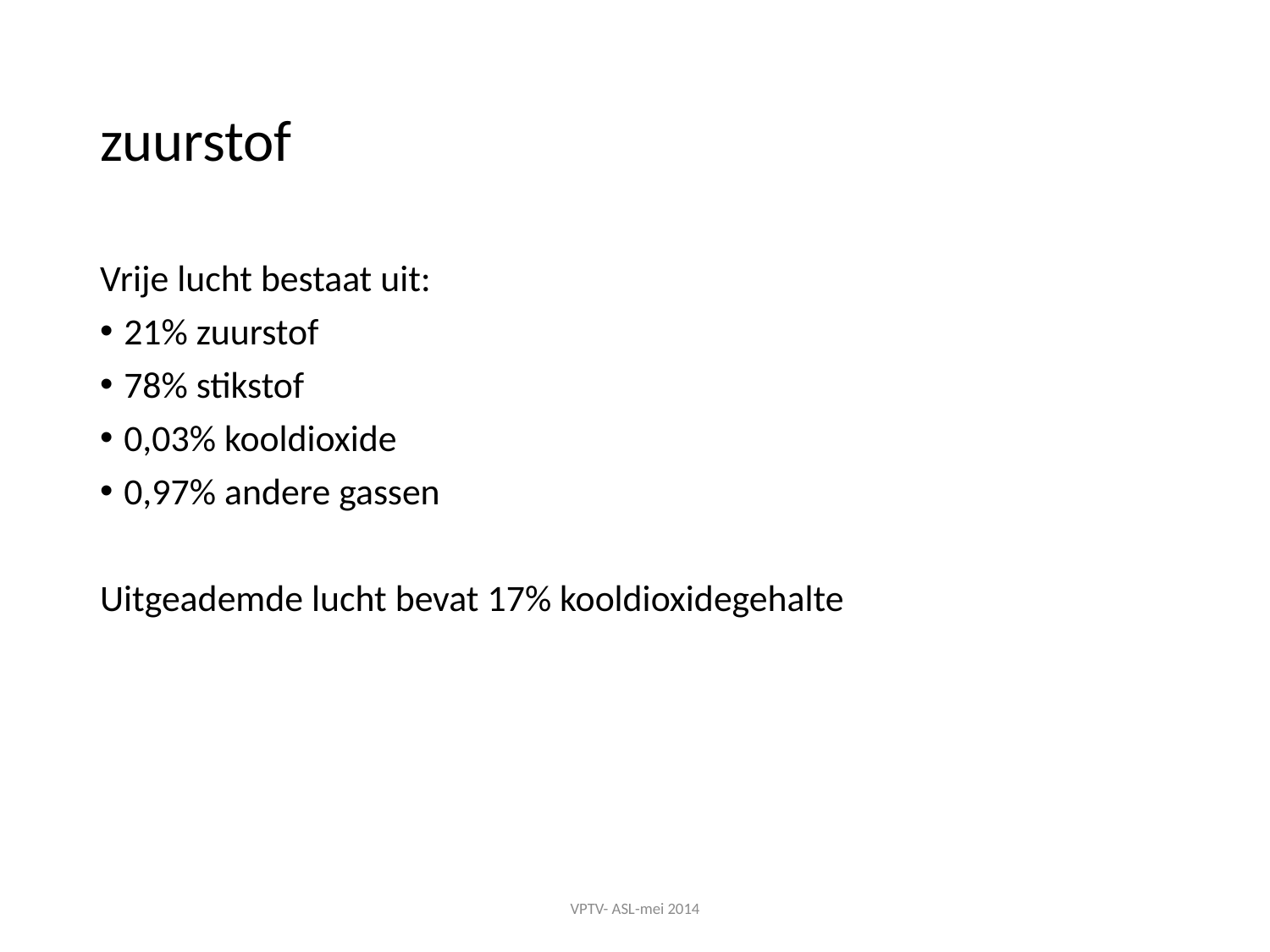

# zuurstof
Vrije lucht bestaat uit:
21% zuurstof
78% stikstof
0,03% kooldioxide
0,97% andere gassen

Uitgeademde lucht bevat 17% kooldioxidegehalte
VPTV- ASL-mei 2014